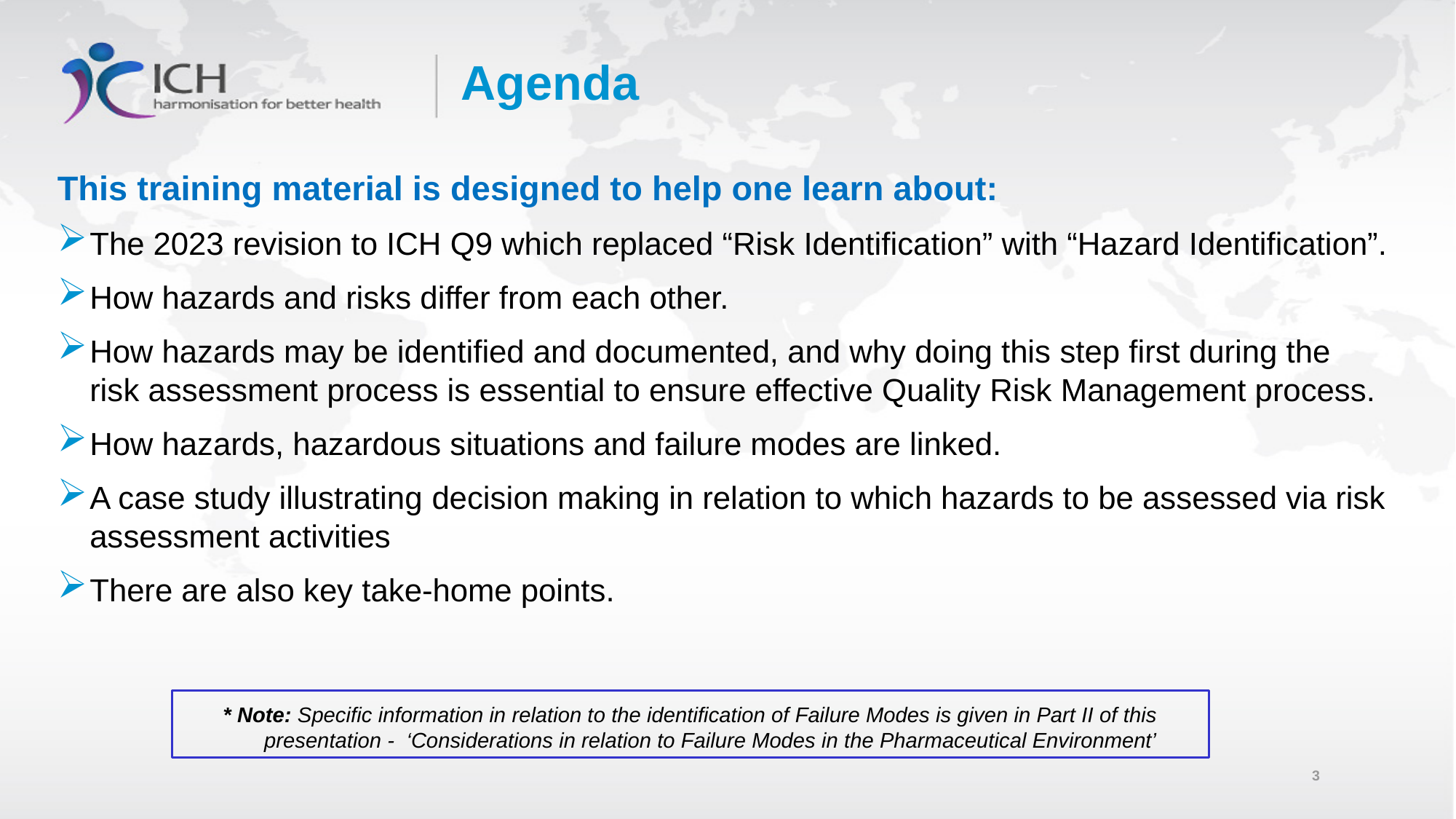

# Agenda
This training material is designed to help one learn about:
The 2023 revision to ICH Q9 which replaced “Risk Identification” with “Hazard Identification”.
How hazards and risks differ from each other.
How hazards may be identified and documented, and why doing this step first during the risk assessment process is essential to ensure effective Quality Risk Management process.
How hazards, hazardous situations and failure modes are linked.
A case study illustrating decision making in relation to which hazards to be assessed via risk assessment activities
There are also key take-home points.

​

* Note: Specific information in relation to the identification of Failure Modes is given in Part II of this presentation -  ‘Considerations in relation to Failure Modes in the Pharmaceutical Environment’